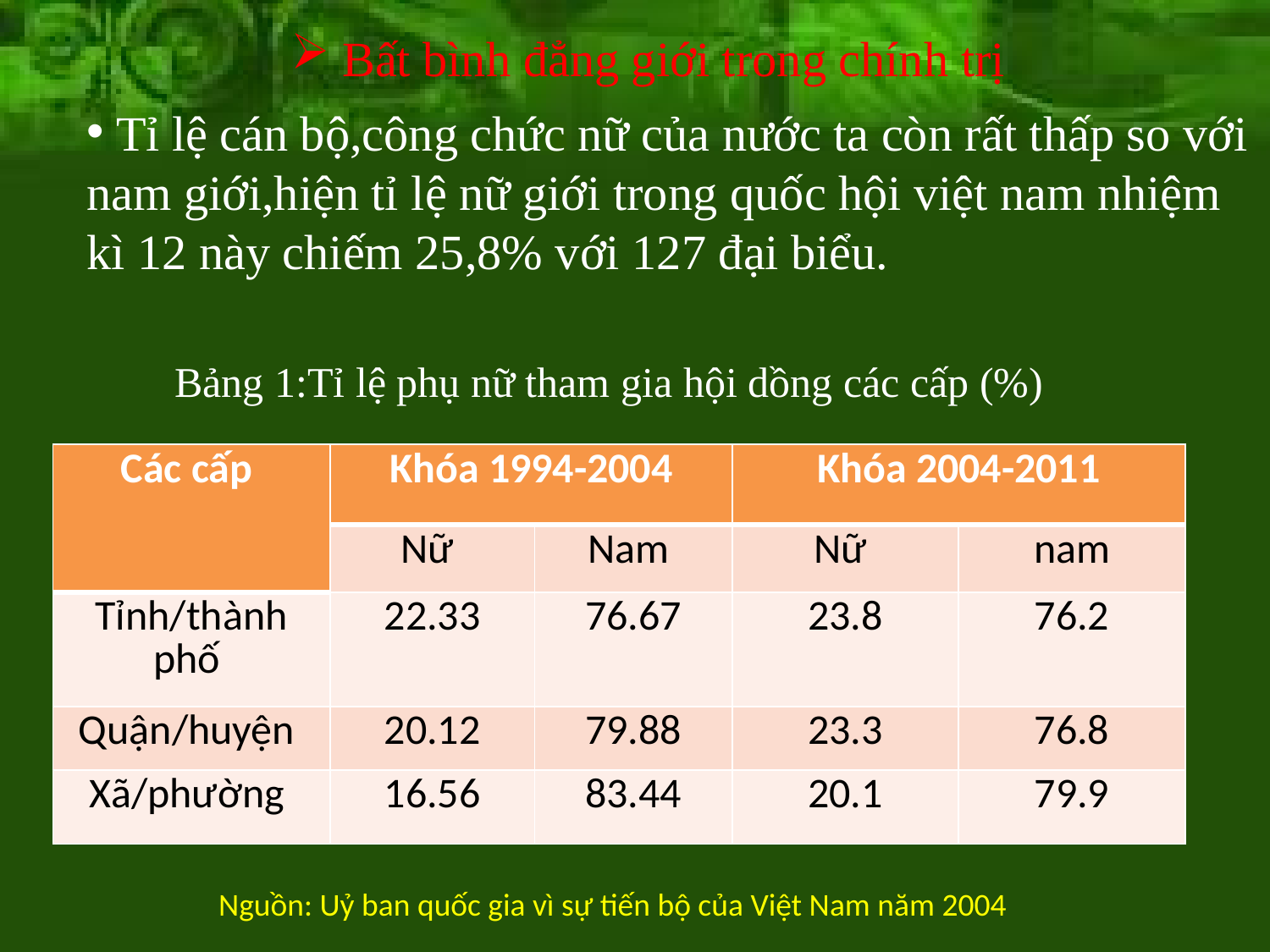

Bất bình đẳng giới trong chính trị
 Tỉ lệ cán bộ,công chức nữ của nước ta còn rất thấp so với nam giới,hiện tỉ lệ nữ giới trong quốc hội việt nam nhiệm kì 12 này chiếm 25,8% với 127 đại biểu.

Bảng 1:Tỉ lệ phụ nữ tham gia hội dồng các cấp (%)
| Các cấp | Khóa 1994-2004 |  | Khóa 2004-2011 |  |
| --- | --- | --- | --- | --- |
|  | Nữ | Nam | Nữ | nam |
| Tỉnh/thành phố | 22.33 | 76.67 | 23.8 | 76.2 |
| Quận/huyện | 20.12 | 79.88 | 23.3 | 76.8 |
| Xã/phường | 16.56 | 83.44 | 20.1 | 79.9 |
Nguồn: Uỷ ban quốc gia vì sự tiến bộ của Việt Nam năm 2004